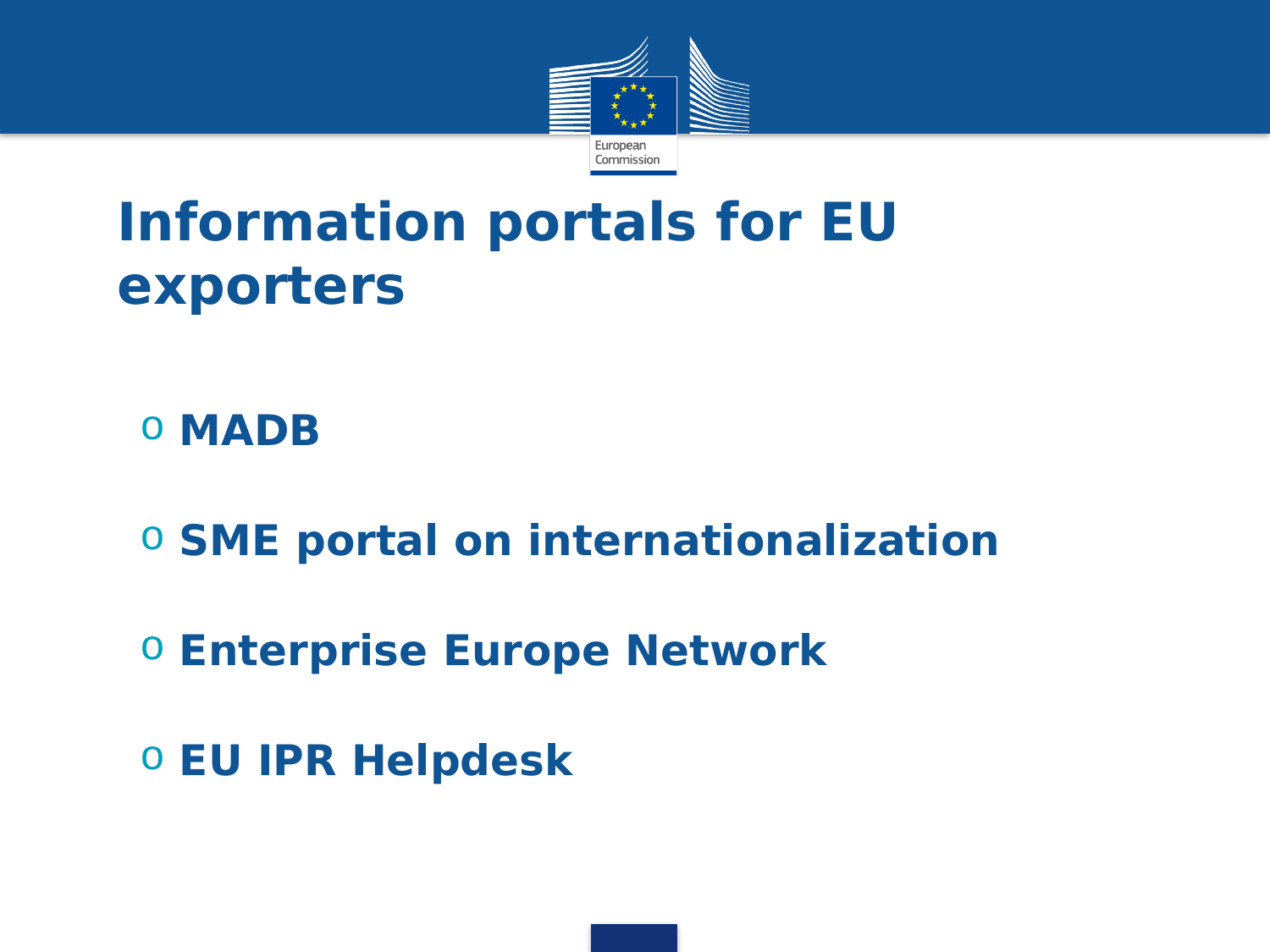

# Information portals for EU exporters
MADB
SME portal on internationalization
Enterprise Europe Network
EU IPR Helpdesk